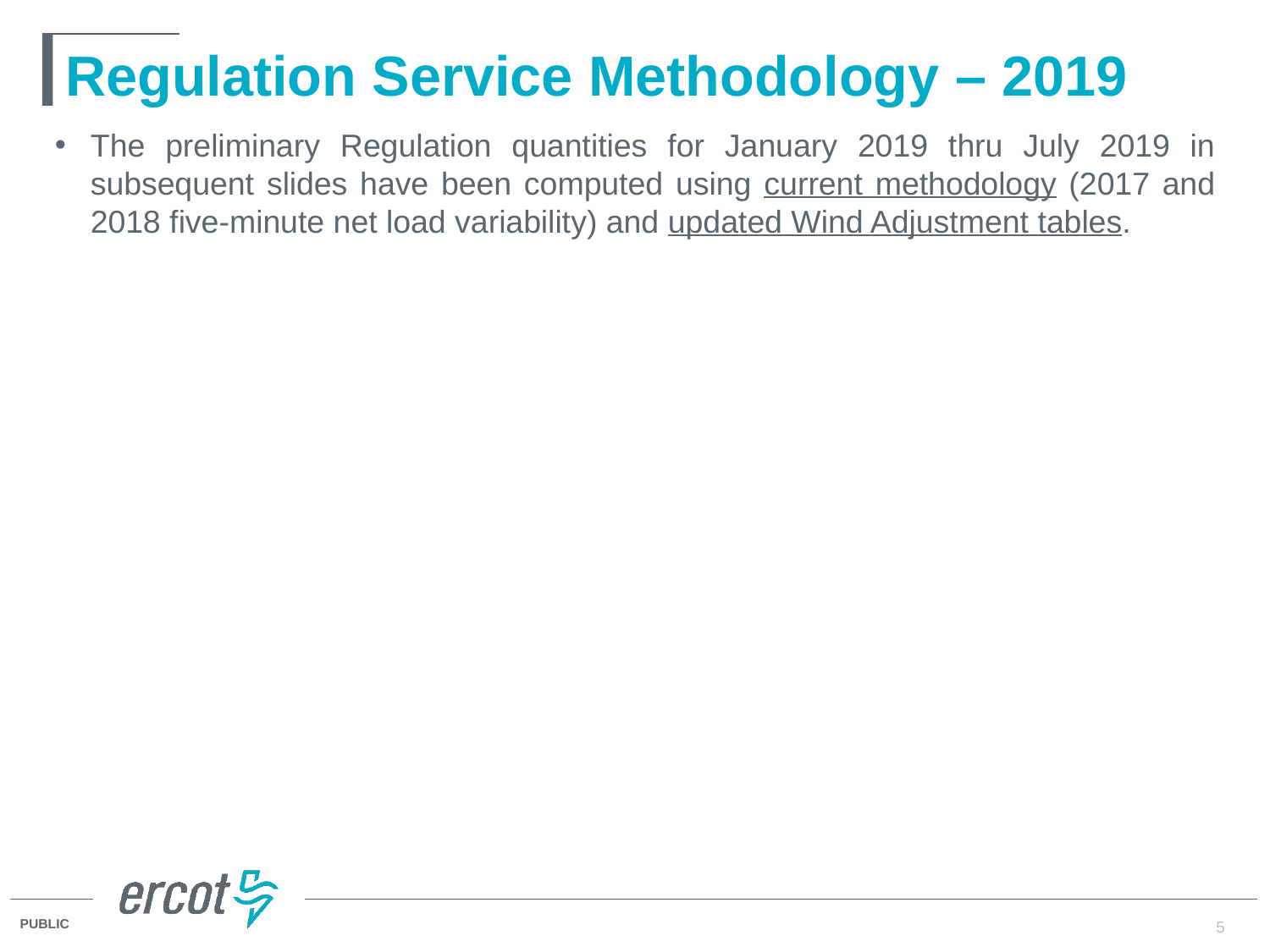

# Regulation Service Methodology – 2019
The preliminary Regulation quantities for January 2019 thru July 2019 in subsequent slides have been computed using current methodology (2017 and 2018 five-minute net load variability) and updated Wind Adjustment tables.